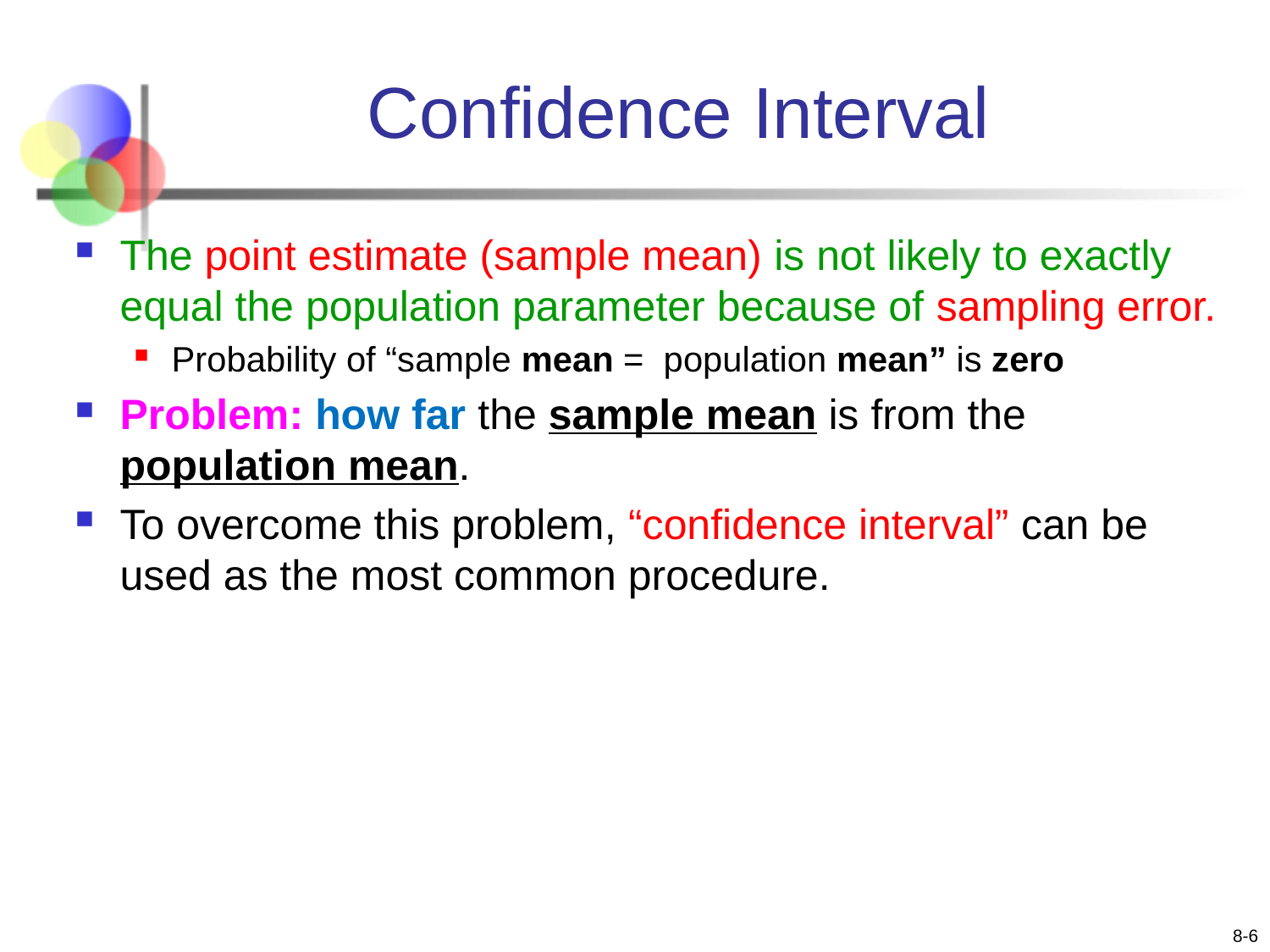

# Confidence Interval
The point estimate (sample mean) is not likely to exactly equal the population parameter because of sampling error.
Probability of “sample mean =  population mean” is zero
Problem: how far the sample mean is from the population mean.
To overcome this problem, “confidence interval” can be used as the most common procedure.

8-6